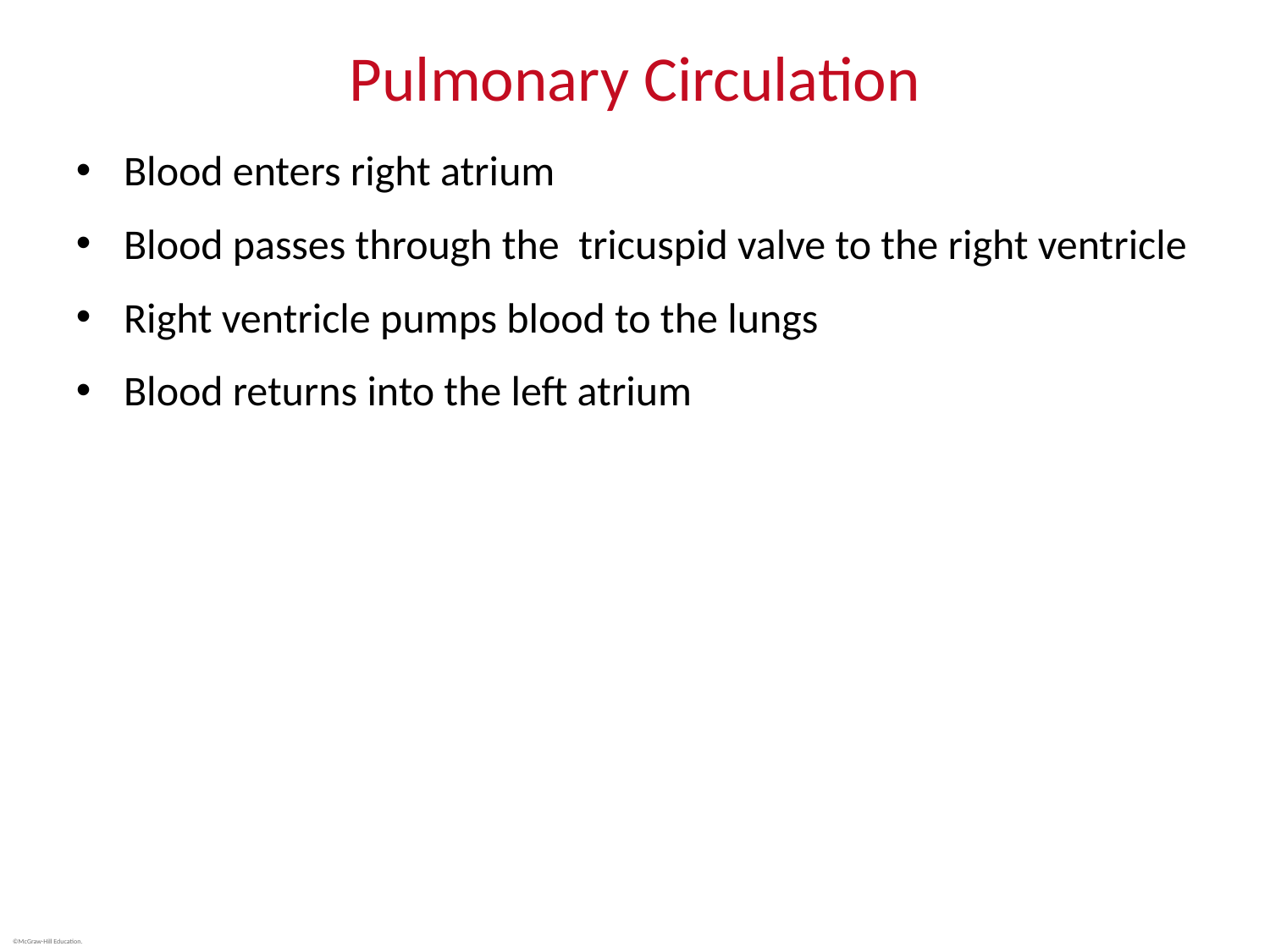

# Pulmonary Circulation
Blood enters right atrium
Blood passes through the  tricuspid valve to the right ventricle
Right ventricle pumps blood to the lungs
Blood returns into the left atrium